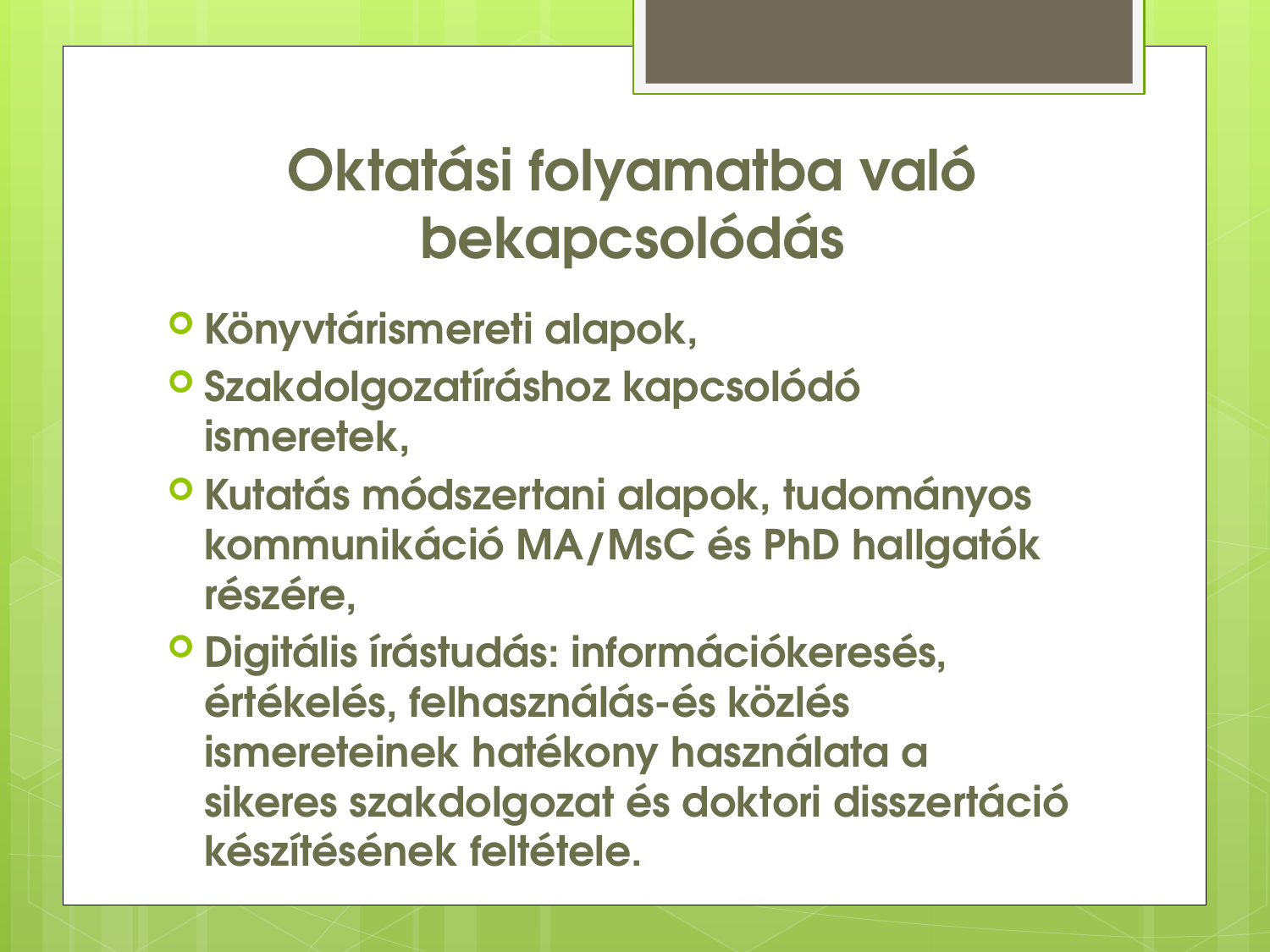

# Oktatási folyamatba való bekapcsolódás
Könyvtárismereti alapok,
Szakdolgozatíráshoz kapcsolódó ismeretek,
Kutatás módszertani alapok, tudományos kommunikáció MA/MsC és PhD hallgatók részére,
Digitális írástudás: információkeresés, értékelés, felhasználás-és közlés ismereteinek hatékony használata a sikeres szakdolgozat és doktori disszertáció készítésének feltétele.